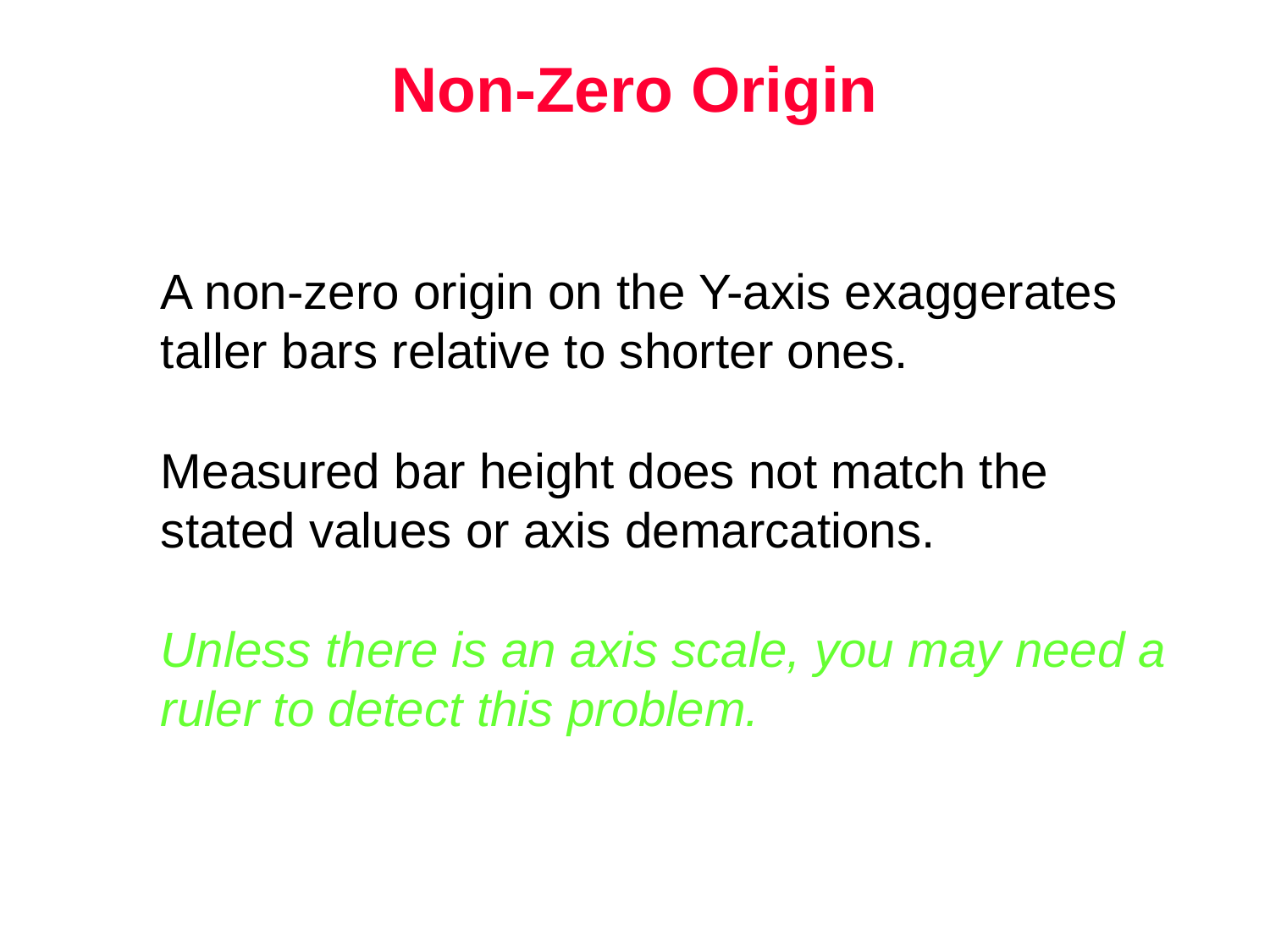

Non-Zero Origin
A non-zero origin on the Y-axis exaggerates taller bars relative to shorter ones.

Measured bar height does not match the stated values or axis demarcations.

Unless there is an axis scale, you may need a ruler to detect this problem.